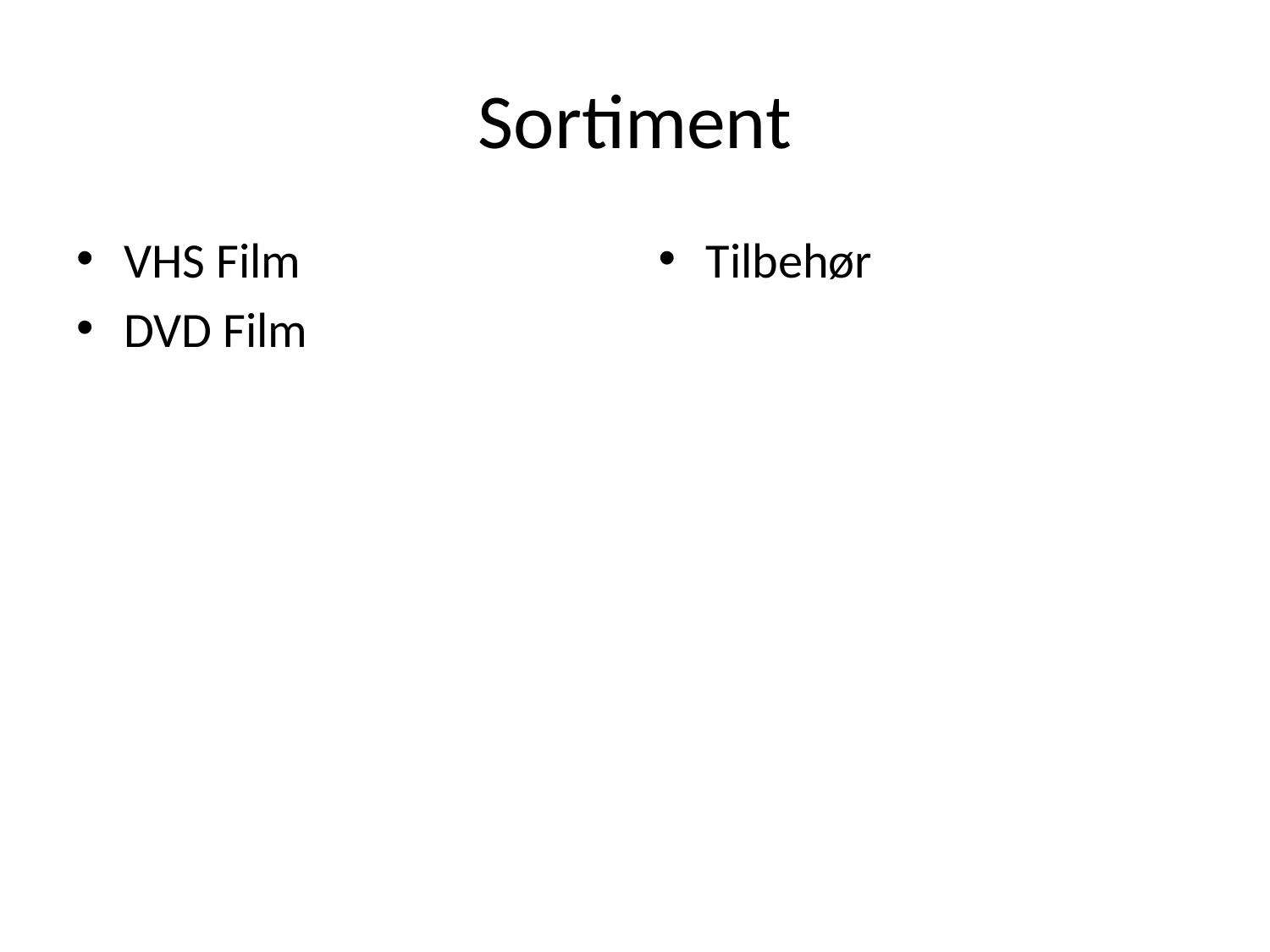

# Sortiment
VHS Film
DVD Film
Tilbehør